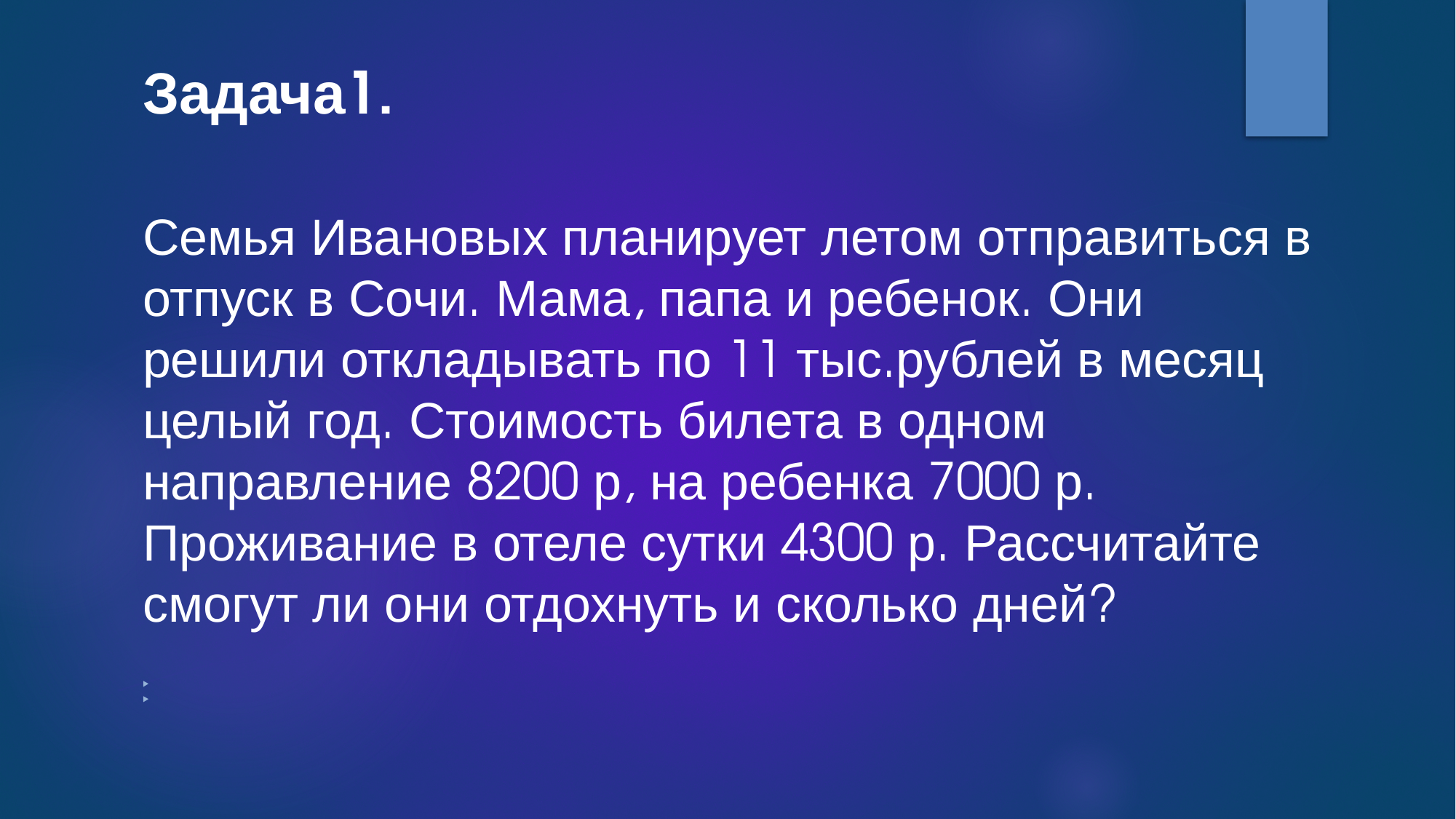

#

Задача1.

Семья Ивановых планирует летом отправиться в отпуск в Сочи. Мама, папа и ребенок. Они решили откладывать по 11 тыс.рублей в месяц целый год. Стоимость билета в одном направление 8200 р, на ребенка 7000 р. Проживание в отеле сутки 4300 р. Рассчитайте смогут ли они отдохнуть и сколько дней?